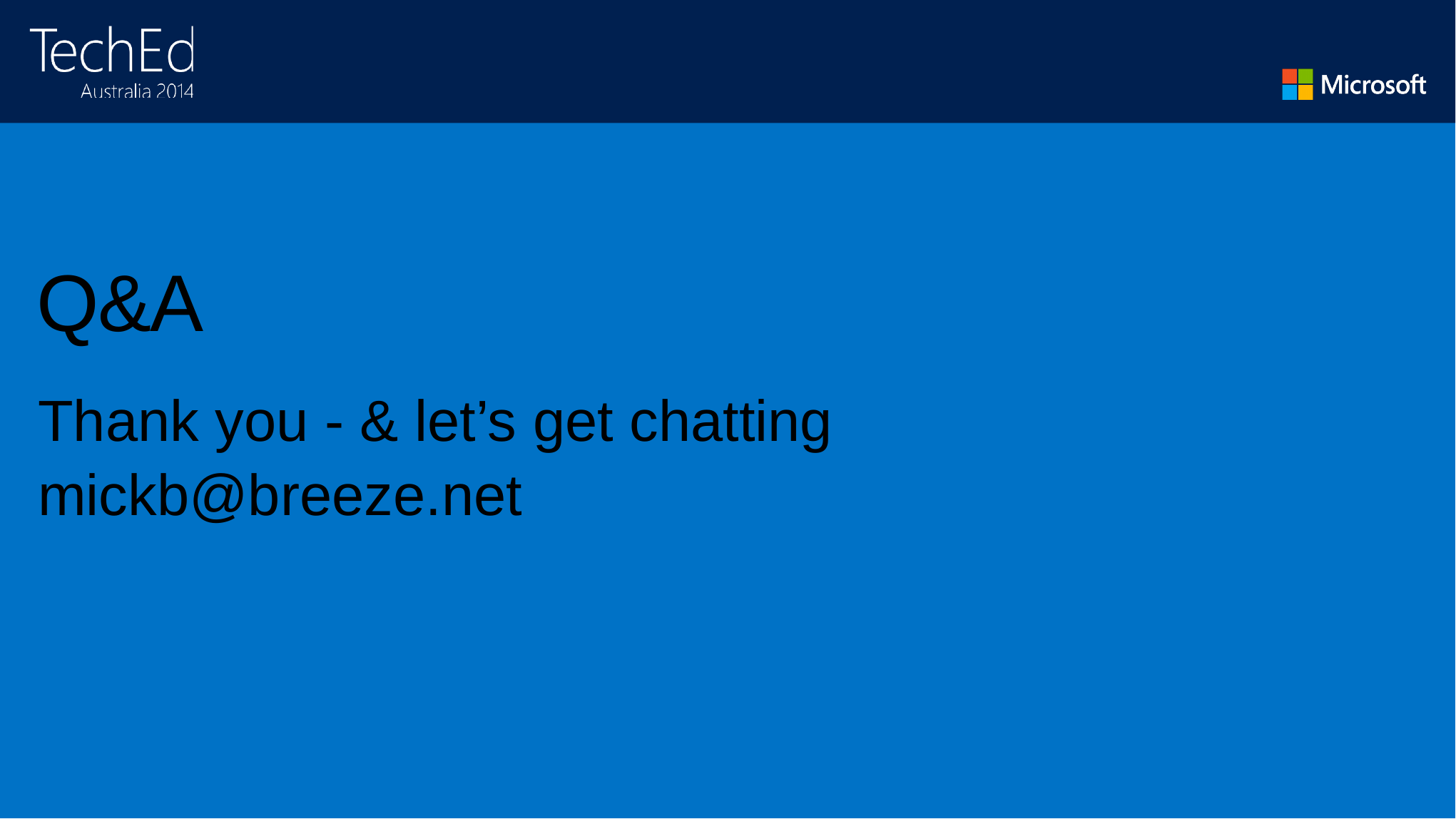

# Q&A
Thank you - & let’s get chatting
mickb@breeze.net